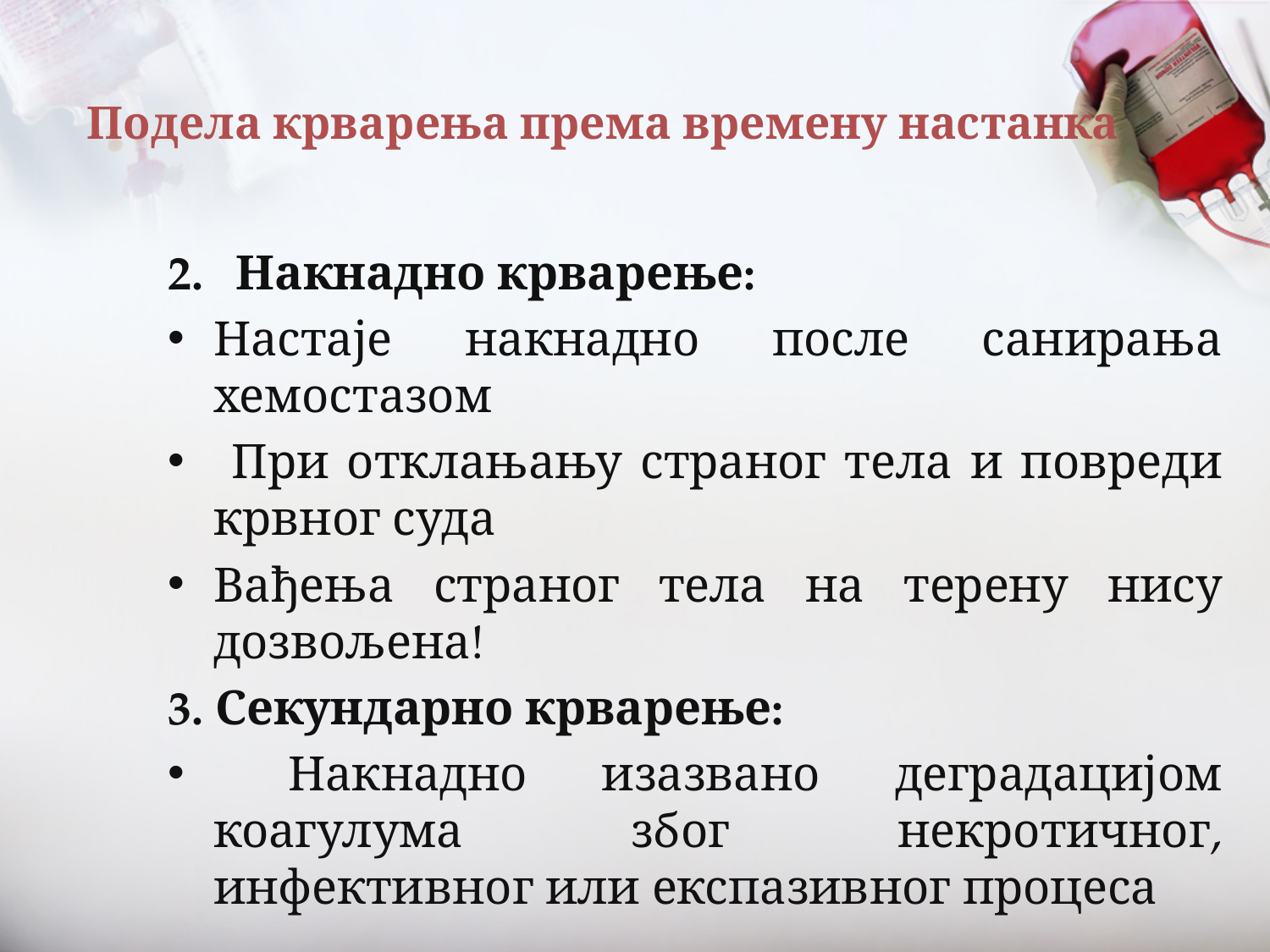

# Подела крварења према времену настанка
Накнадно крварење:
Настаје накнадно после санирања хемостазом
 При отклањању страног тела и повреди крвног суда
Вађења страног тела на терену нису дозвољена!
3. Секундарно крварење:
 Накнадно изазвано деградацијом коагулума због некротичног, инфективног или експазивног процеса